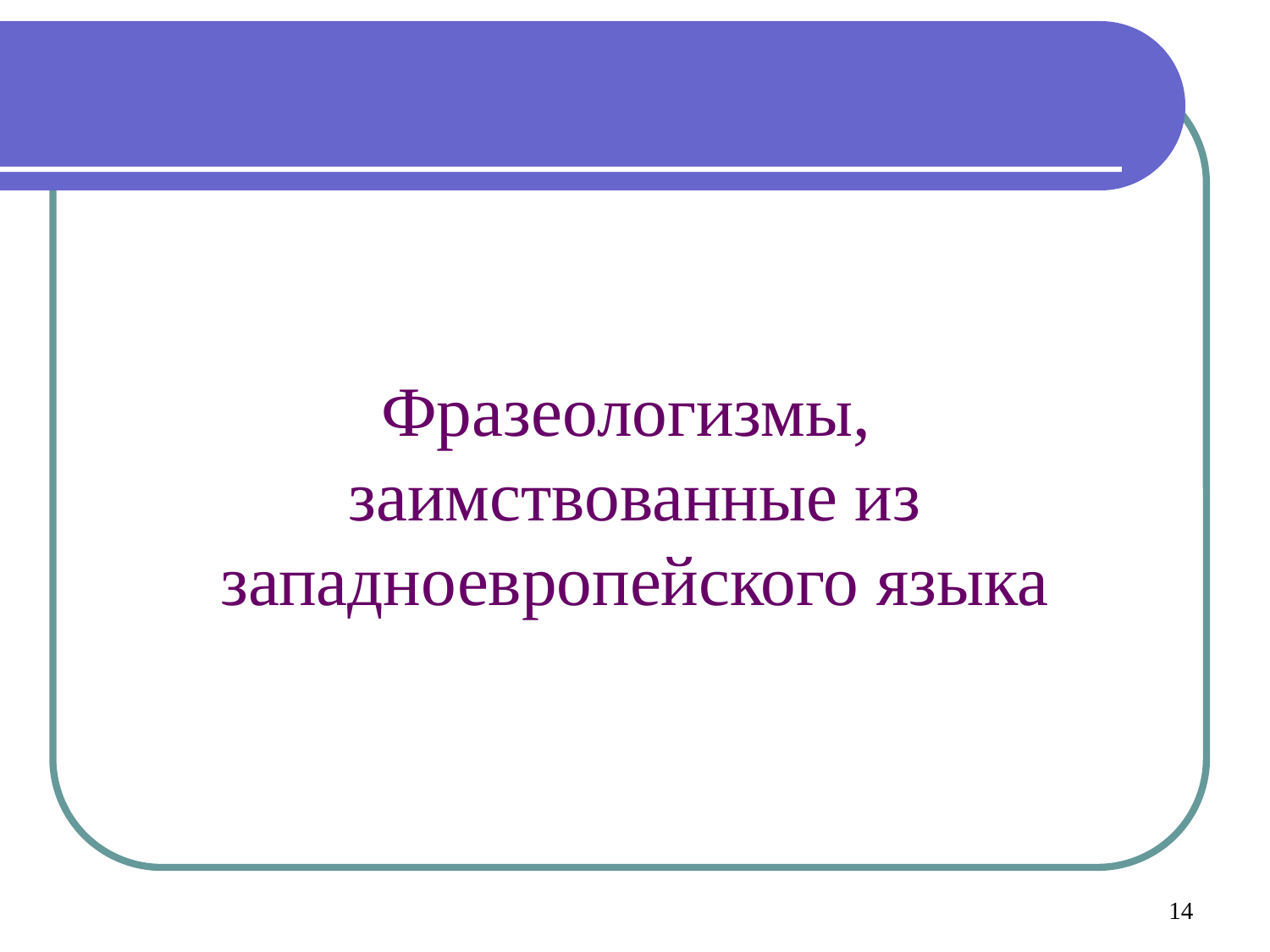

#

Фразеологизмы,
заимствованные из западноевропейского языка

14